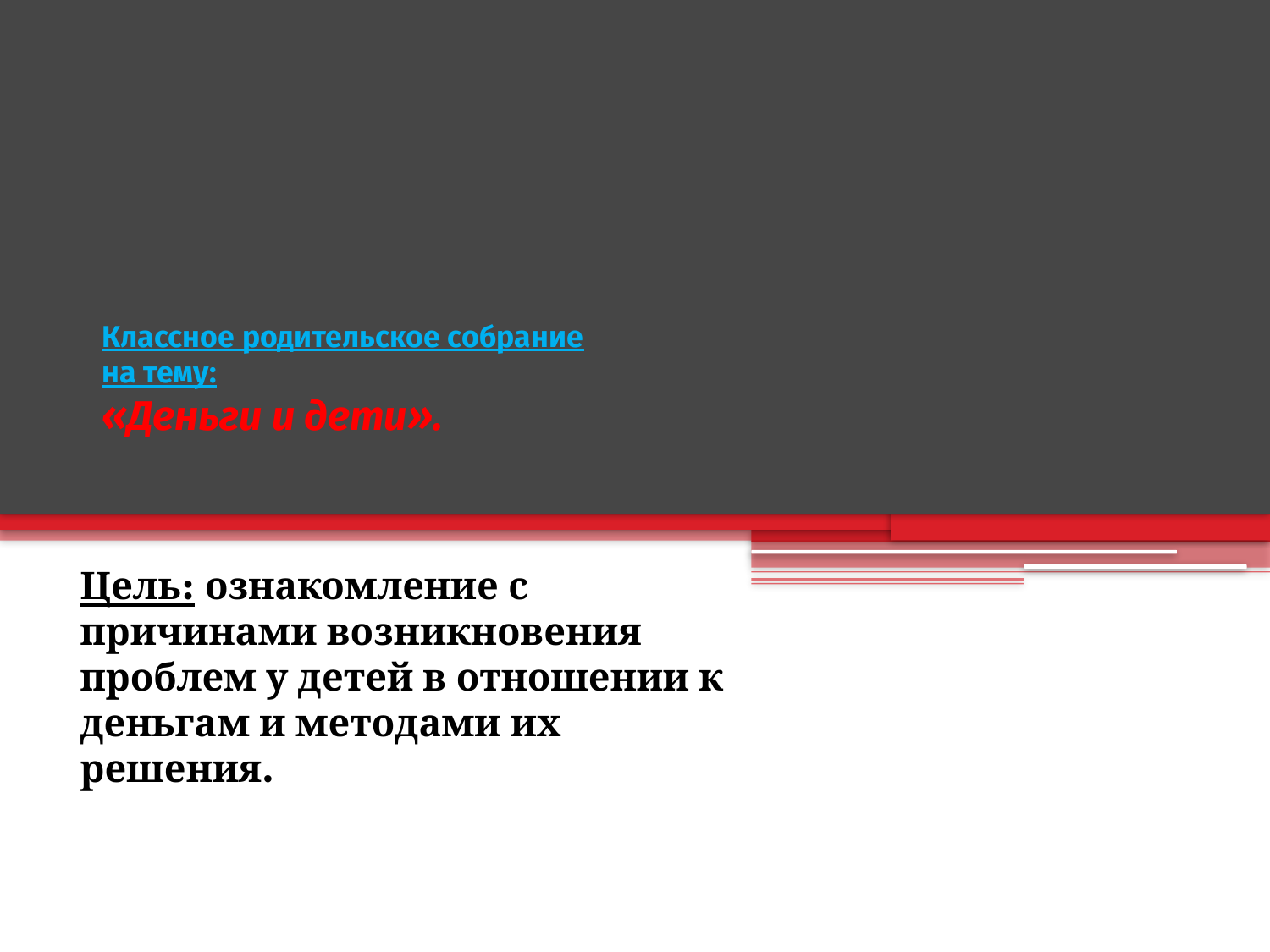

# Классное родительское собрание на тему: «Деньги и дети».
Цель: ознакомление с причинами возникновения проблем у детей в отношении к деньгам и методами их решения.